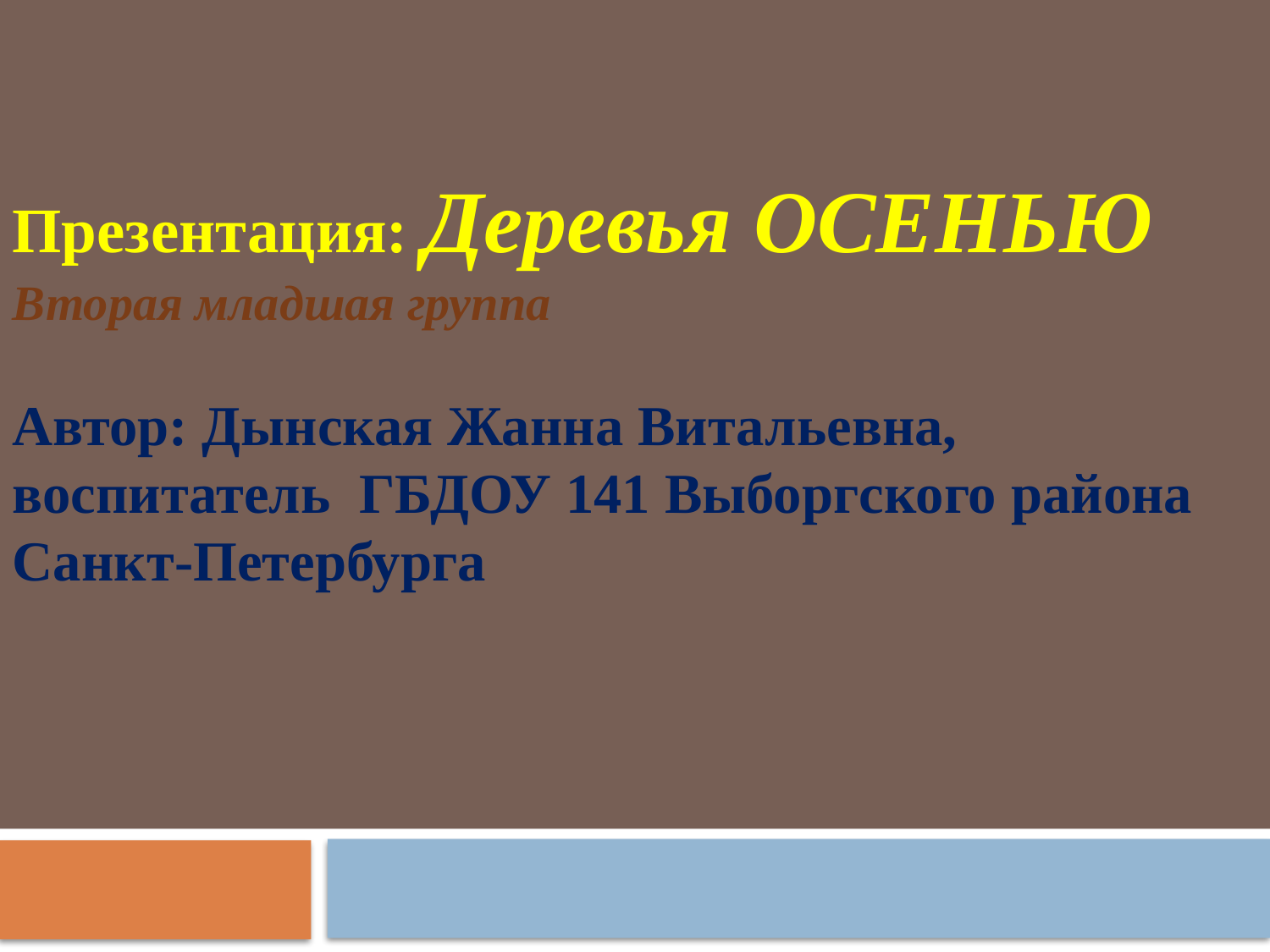

Презентация: Деревья ОСЕНЬЮ
Вторая младшая группа

Автор: Дынская Жанна Витальевна,
воспитатель  ГБДОУ 141 Выборгского района Санкт-Петербурга
#